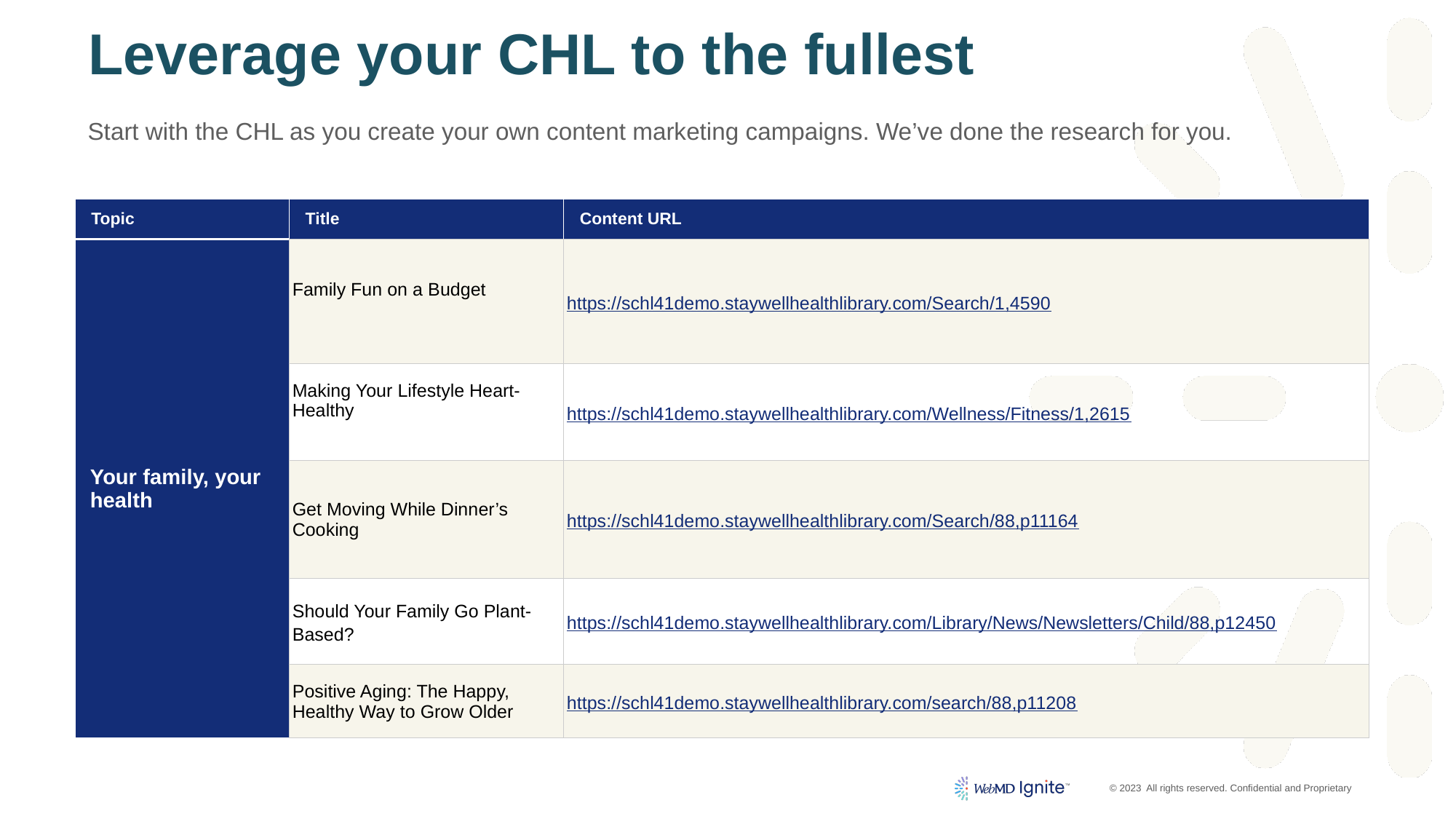

# Leverage your CHL to the fullest
Start with the CHL as you create your own content marketing campaigns. We’ve done the research for you.
| Topic | Title | Content URL |
| --- | --- | --- |
| Your family, your health | Family Fun on a Budget | https://schl41demo.staywellhealthlibrary.com/Search/1,4590 |
|  | Making Your Lifestyle Heart-Healthy | https://schl41demo.staywellhealthlibrary.com/Wellness/Fitness/1,2615 |
|  | Get Moving While Dinner’s Cooking | https://schl41demo.staywellhealthlibrary.com/Search/88,p11164 |
|  | Should Your Family Go Plant-Based? | https://schl41demo.staywellhealthlibrary.com/Library/News/Newsletters/Child/88,p12450 |
|  | Positive Aging: The Happy, Healthy Way to Grow Older | https://schl41demo.staywellhealthlibrary.com/search/88,p11208 |